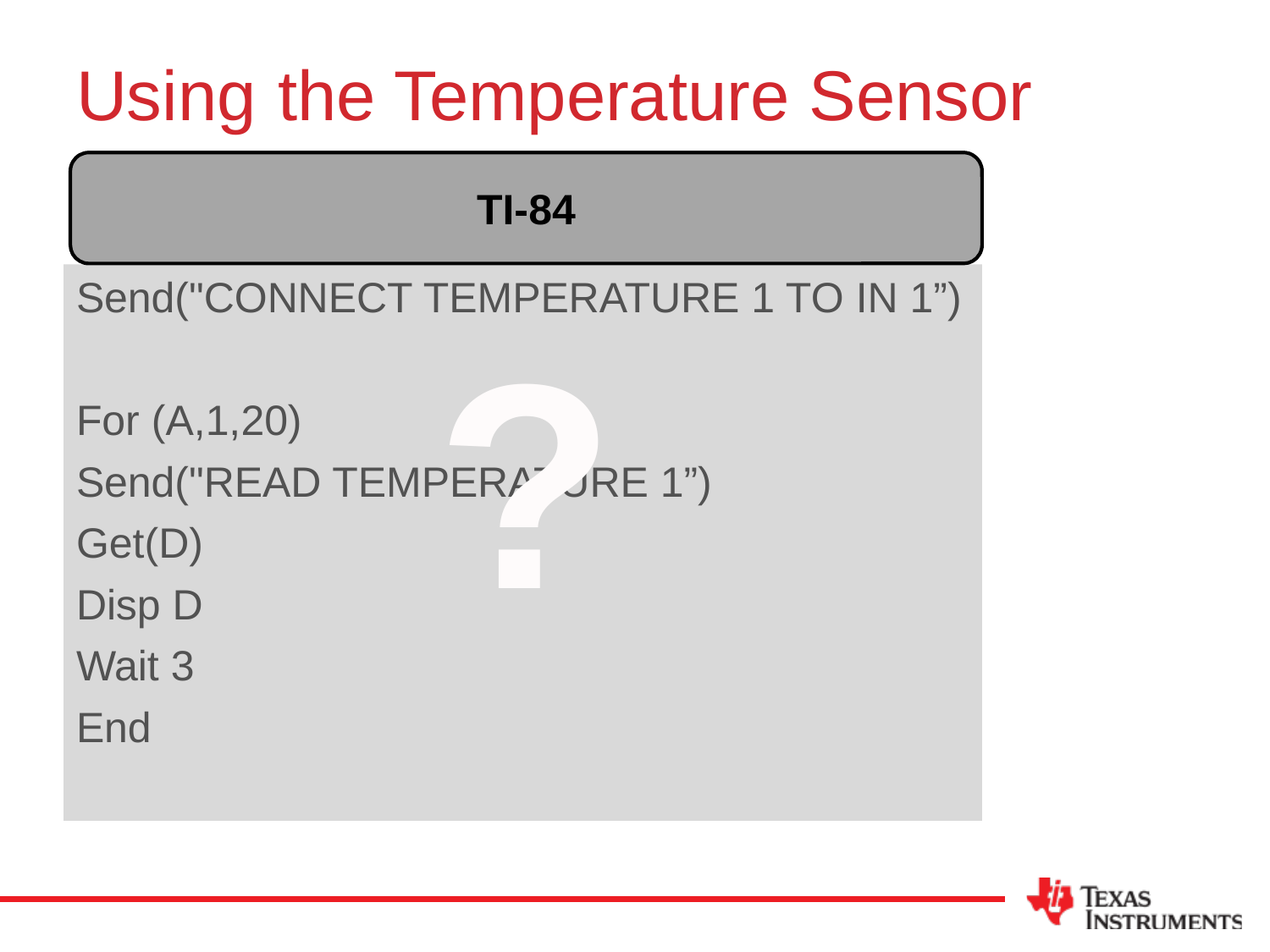

# Using the Temperature Sensor
TI-84
Send("CONNECT TEMPERATURE 1 TO IN 1”)

For (A,1,20)
Send("READ TEMPERATURE 1”)
Get(D)
Disp D
Wait 3
End
?